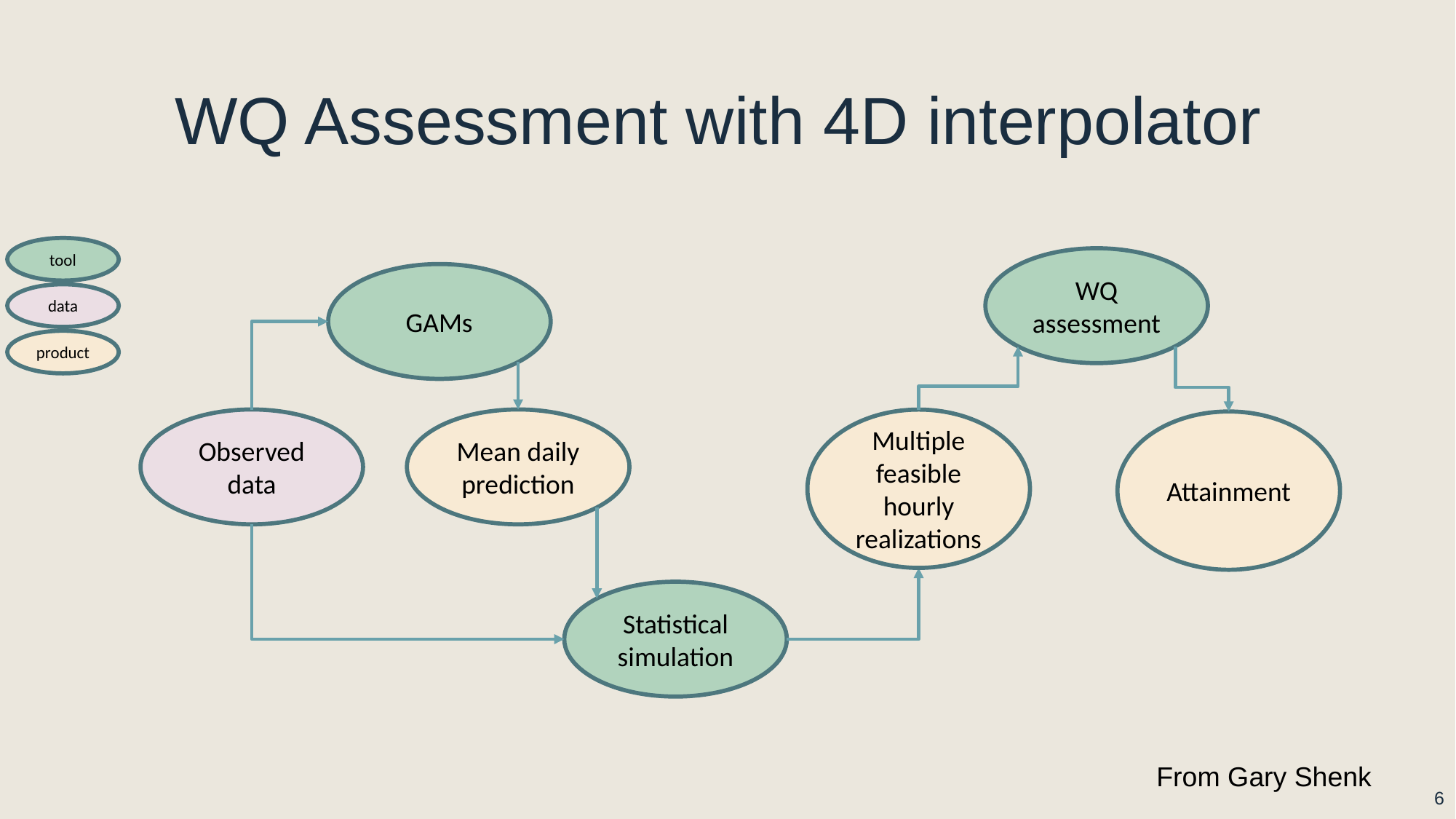

# WQ Assessment with 4D interpolator
tool
WQ assessment
GAMs
data
product
Mean daily prediction
Observed data
Multiple feasible hourly realizations
Attainment
Statistical simulation
From Gary Shenk
6